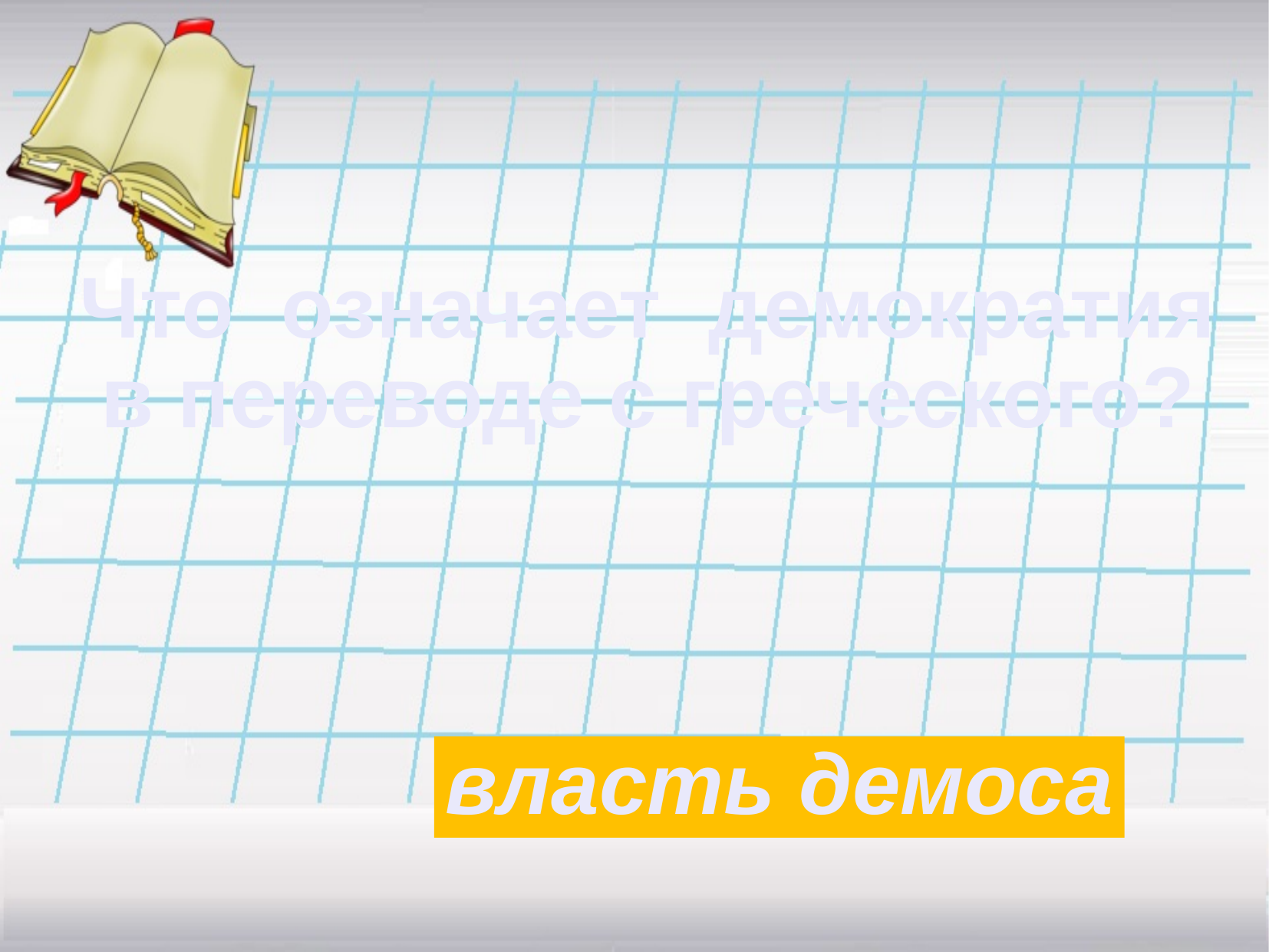

Что  означает  демократия в переводе с греческого?
власть демоса